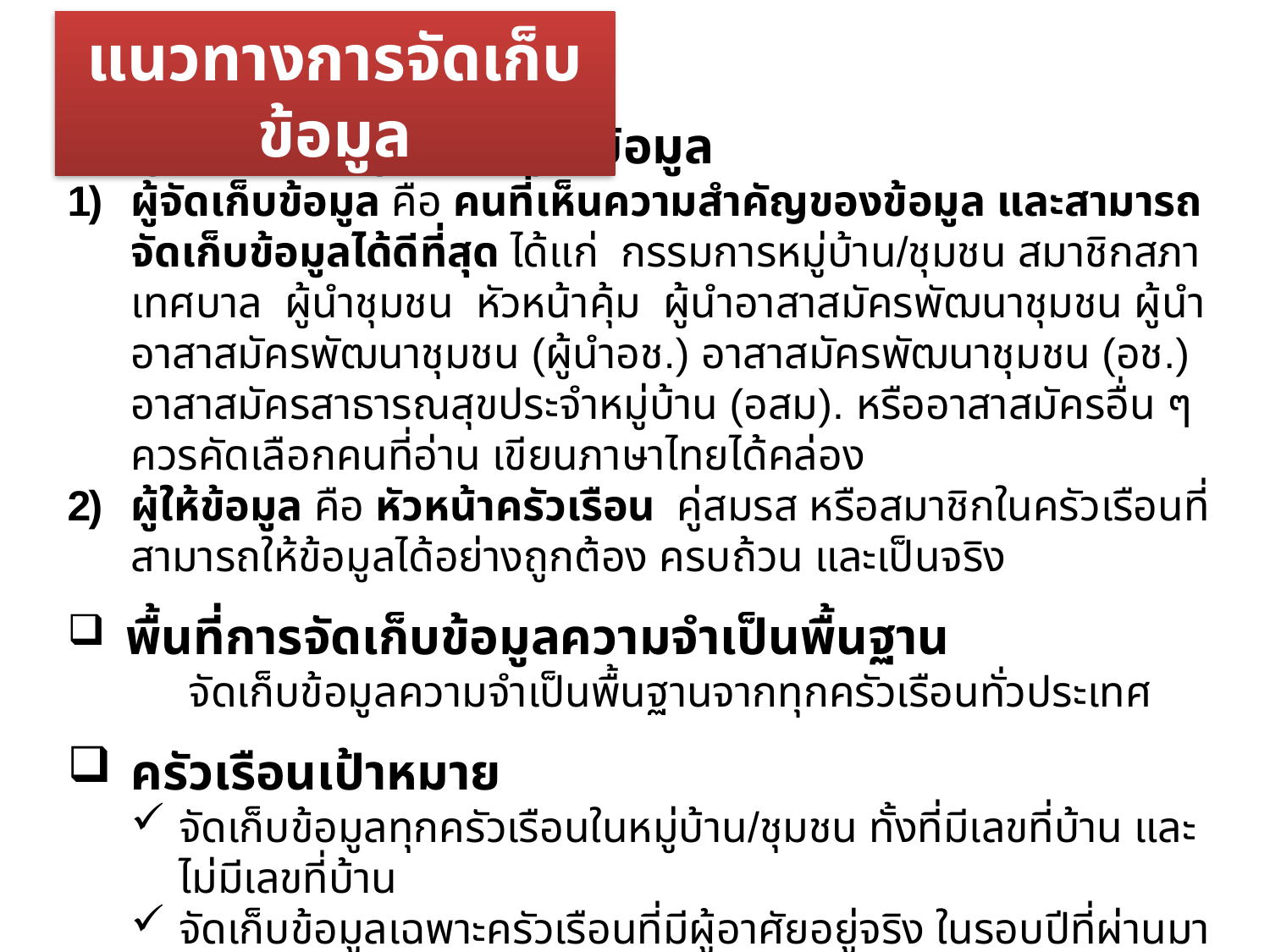

แนวทางการจัดเก็บข้อมูล
ผู้จัดเก็บข้อมูล และผู้ให้ข้อมูล
ผู้จัดเก็บข้อมูล คือ คนที่เห็นความสำคัญของข้อมูล และสามารถจัดเก็บข้อมูลได้ดีที่สุด ได้แก่  กรรมการหมู่บ้าน/ชุมชน สมาชิกสภาเทศบาล  ผู้นำชุมชน  หัวหน้าคุ้ม  ผู้นำอาสาสมัครพัฒนาชุมชน ผู้นำอาสาสมัครพัฒนาชุมชน (ผู้นำอช.) อาสาสมัครพัฒนาชุมชน (อช.) อาสาสมัครสาธารณสุขประจำหมู่บ้าน (อสม). หรืออาสาสมัครอื่น ๆ  ควรคัดเลือกคนที่อ่าน เขียนภาษาไทยได้คล่อง
ผู้ให้ข้อมูล คือ หัวหน้าครัวเรือน  คู่สมรส หรือสมาชิกในครัวเรือนที่สามารถให้ข้อมูลได้อย่างถูกต้อง ครบถ้วน และเป็นจริง

 พื้นที่การจัดเก็บข้อมูลความจำเป็นพื้นฐาน
           จัดเก็บข้อมูลความจำเป็นพื้นฐานจากทุกครัวเรือนทั่วประเทศ

ครัวเรือนเป้าหมาย
จัดเก็บข้อมูลทุกครัวเรือนในหมู่บ้าน/ชุมชน ทั้งที่มีเลขที่บ้าน และไม่มีเลขที่บ้าน
จัดเก็บข้อมูลเฉพาะครัวเรือนที่มีผู้อาศัยอยู่จริง ในรอบปีที่ผ่านมาไม่น้อยกว่า 6 เดือน
จัดเก็บเฉพาะครัวเรือนที่มีคนไทยอาศัยอยู่